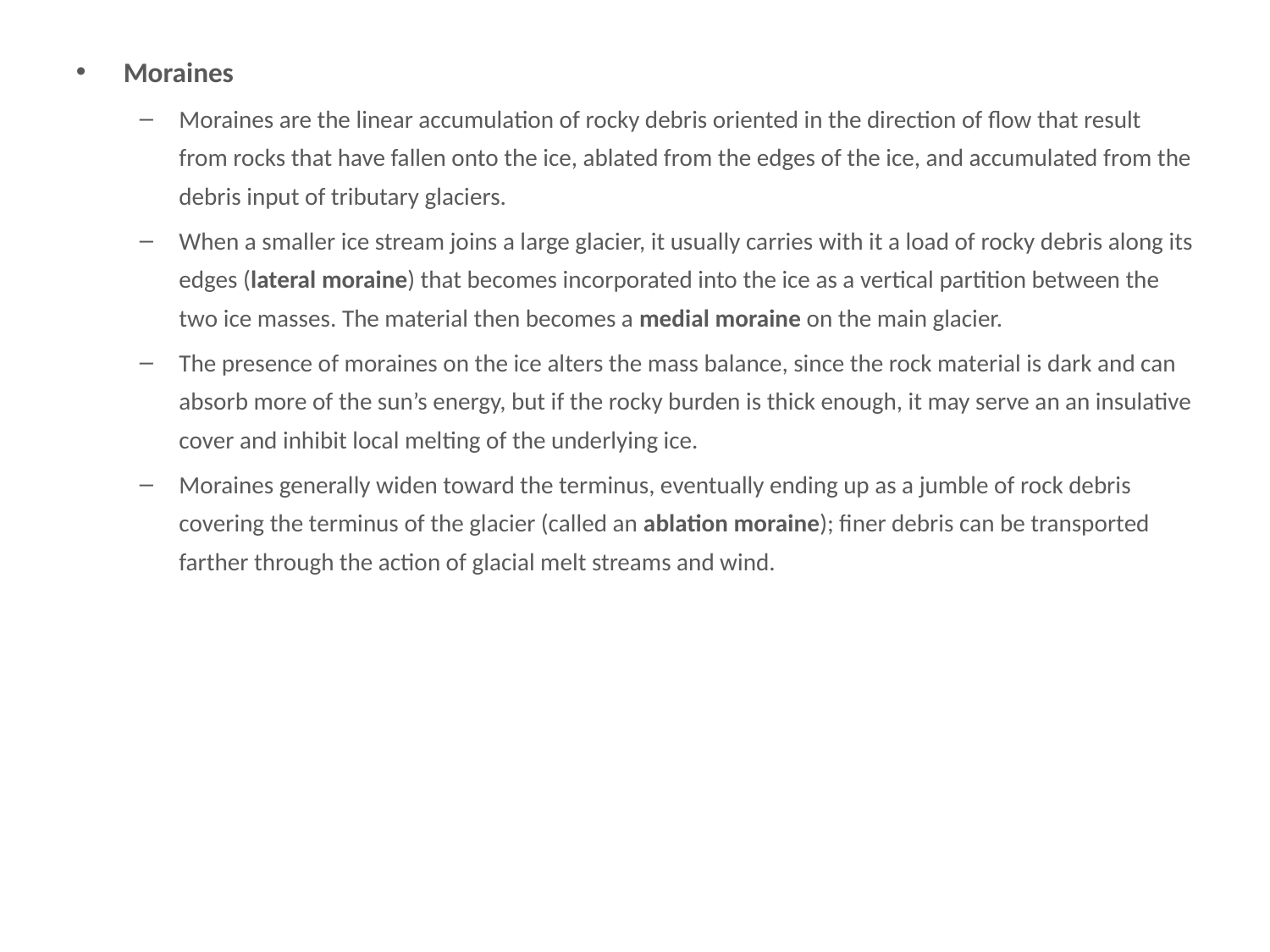

# Moraines
Moraines
Moraines are the linear accumulation of rocky debris oriented in the direction of flow that result from rocks that have fallen onto the ice, ablated from the edges of the ice, and accumulated from the debris input of tributary glaciers.
When a smaller ice stream joins a large glacier, it usually carries with it a load of rocky debris along its edges (lateral moraine) that becomes incorporated into the ice as a vertical partition between the two ice masses. The material then becomes a medial moraine on the main glacier.
The presence of moraines on the ice alters the mass balance, since the rock material is dark and can absorb more of the sun’s energy, but if the rocky burden is thick enough, it may serve an an insulative cover and inhibit local melting of the underlying ice.
Moraines generally widen toward the terminus, eventually ending up as a jumble of rock debris covering the terminus of the glacier (called an ablation moraine); finer debris can be transported farther through the action of glacial melt streams and wind.